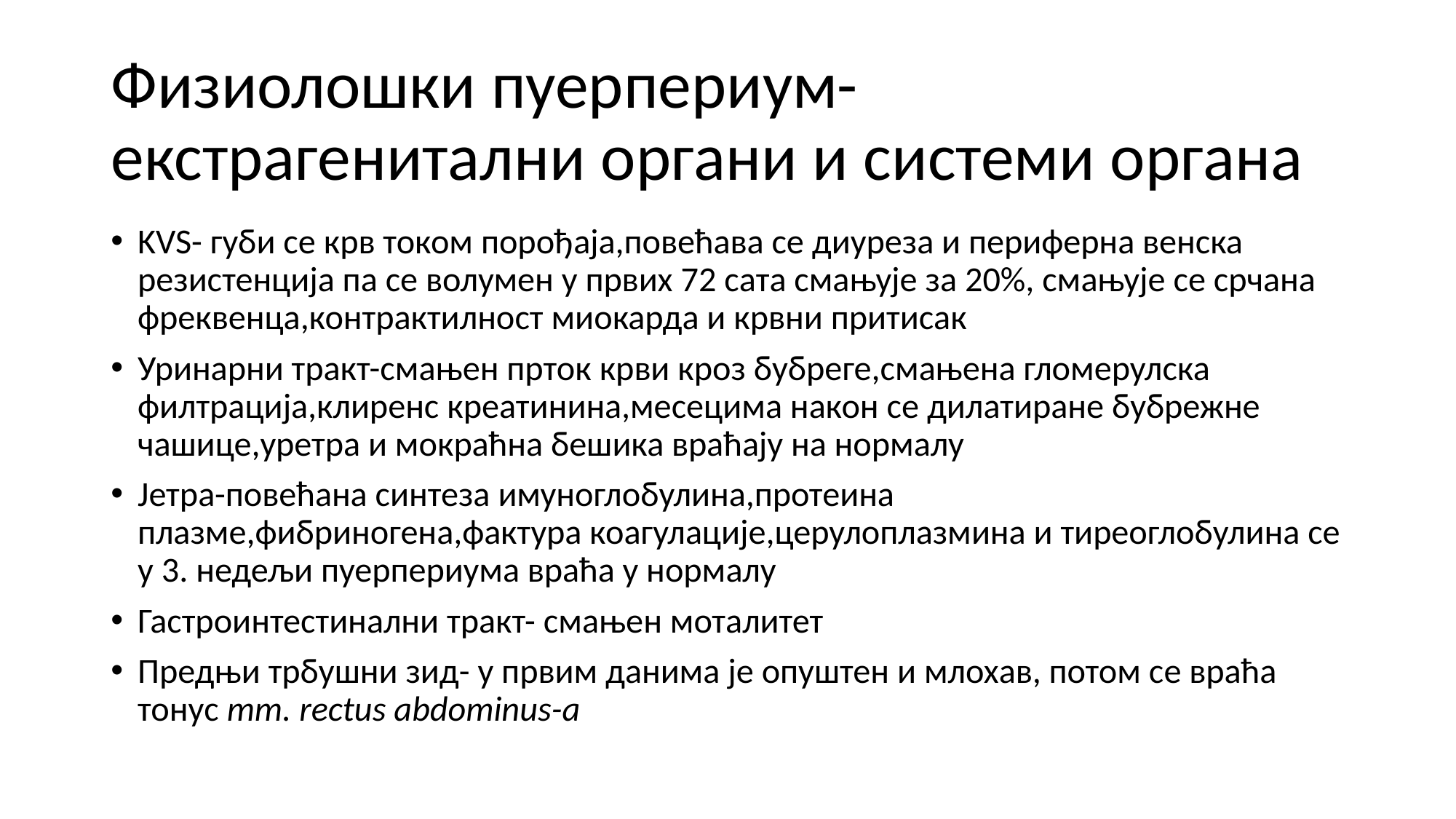

# Физиолошки пуерпериум- екстрагенитални органи и системи органа
KVS- губи се крв током порођаја,повећава се диуреза и периферна венска резистенција па се волумен у првих 72 сата смањује за 20%, смањује се срчана фреквенца,контрактилност миокарда и крвни притисак
Уринарни тракт-смањен прток крви кроз бубреге,смањена гломерулска филтрација,клиренс креатинина,месецима након се дилатиране бубрежне чашице,уретра и мокраћна бешика враћају на нормалу
Јетра-повећана синтеза имуноглобулина,протеина плазме,фибриногена,фактура коагулације,церулоплазмина и тиреоглобулина се у 3. недељи пуерпериума враћа у нормалу
Гастроинтестинални тракт- смањен моталитет
Предњи трбушни зид- у првим данима је опуштен и млохав, потом се враћа тонус mm. rectus abdominus-a